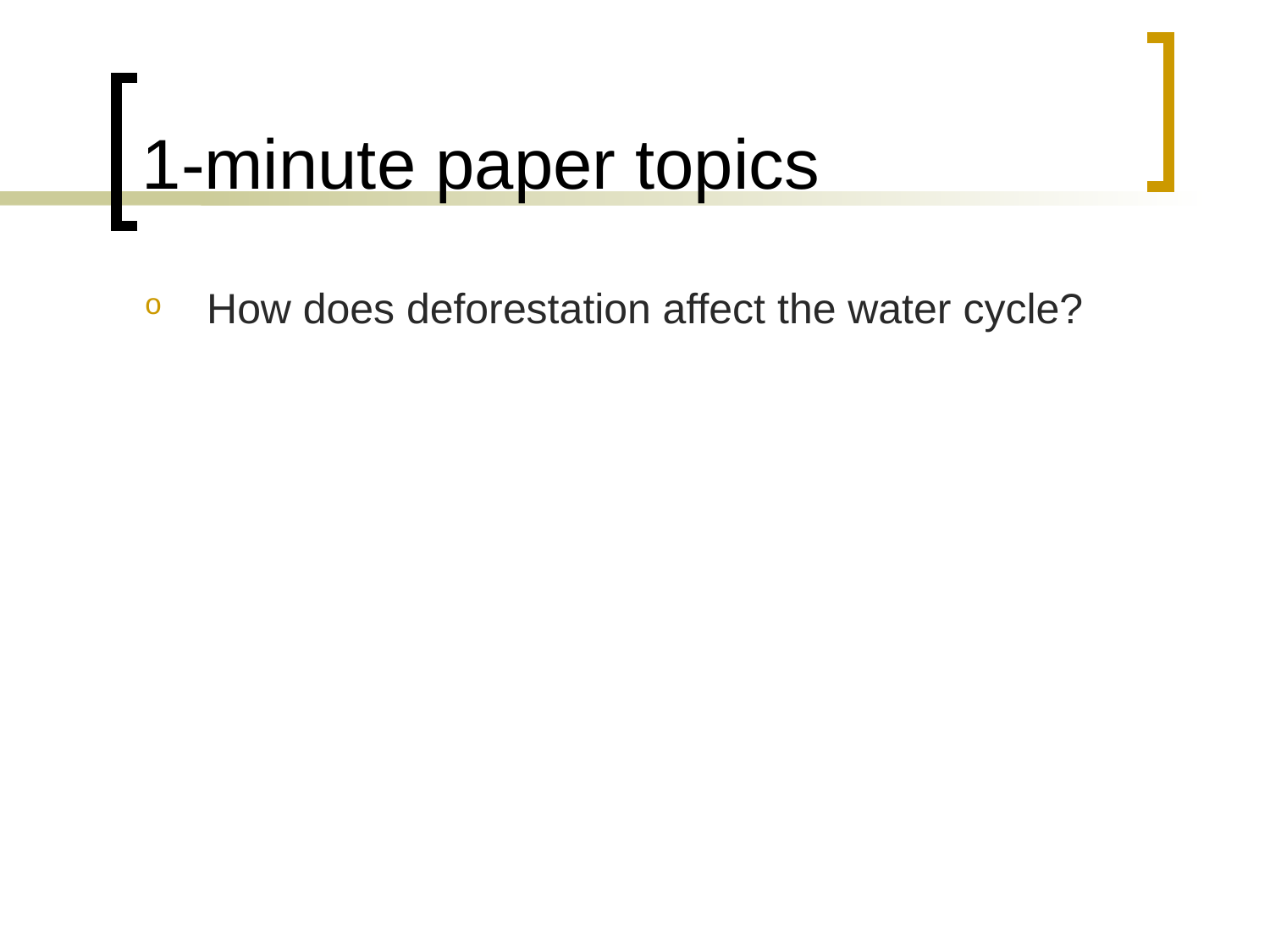

# 1-minute paper topics
How does deforestation affect the water cycle?